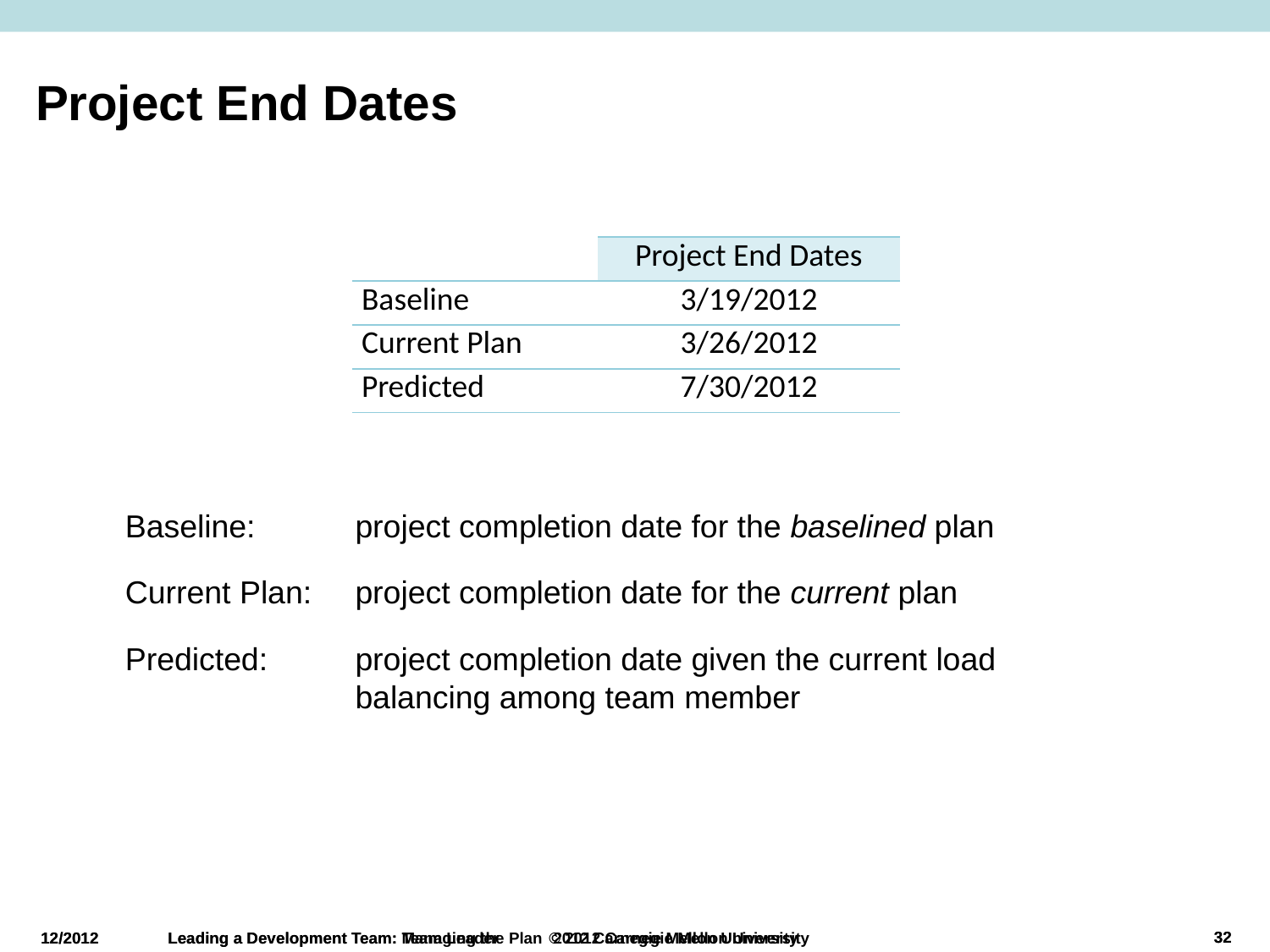

# Project End Dates
|  | Project End Dates |
| --- | --- |
| Baseline | 3/19/2012 |
| Current Plan | 3/26/2012 |
| Predicted | 7/30/2012 |
Baseline:	project completion date for the baselined plan
Current Plan:	project completion date for the current plan
Predicted:	project completion date given the current load
balancing among team member